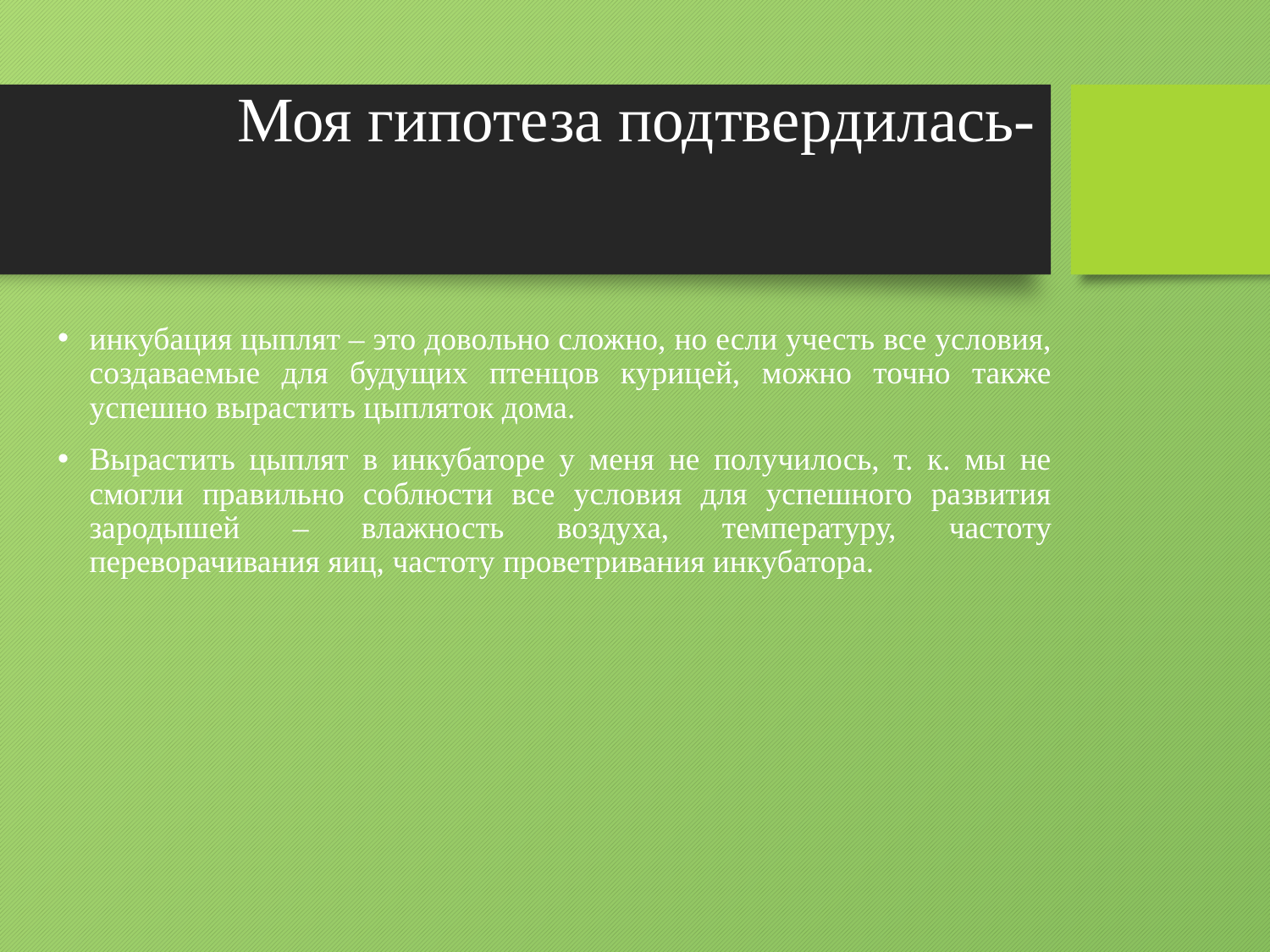

# Моя гипотеза подтвердилась-
инкубация цыплят – это довольно сложно, но если учесть все условия, создаваемые для будущих птенцов курицей, можно точно также успешно вырастить цыпляток дома.
Вырастить цыплят в инкубаторе у меня не получилось, т. к. мы не смогли правильно соблюсти все условия для успешного развития зародышей – влажность воздуха, температуру, частоту переворачивания яиц, частоту проветривания инкубатора.